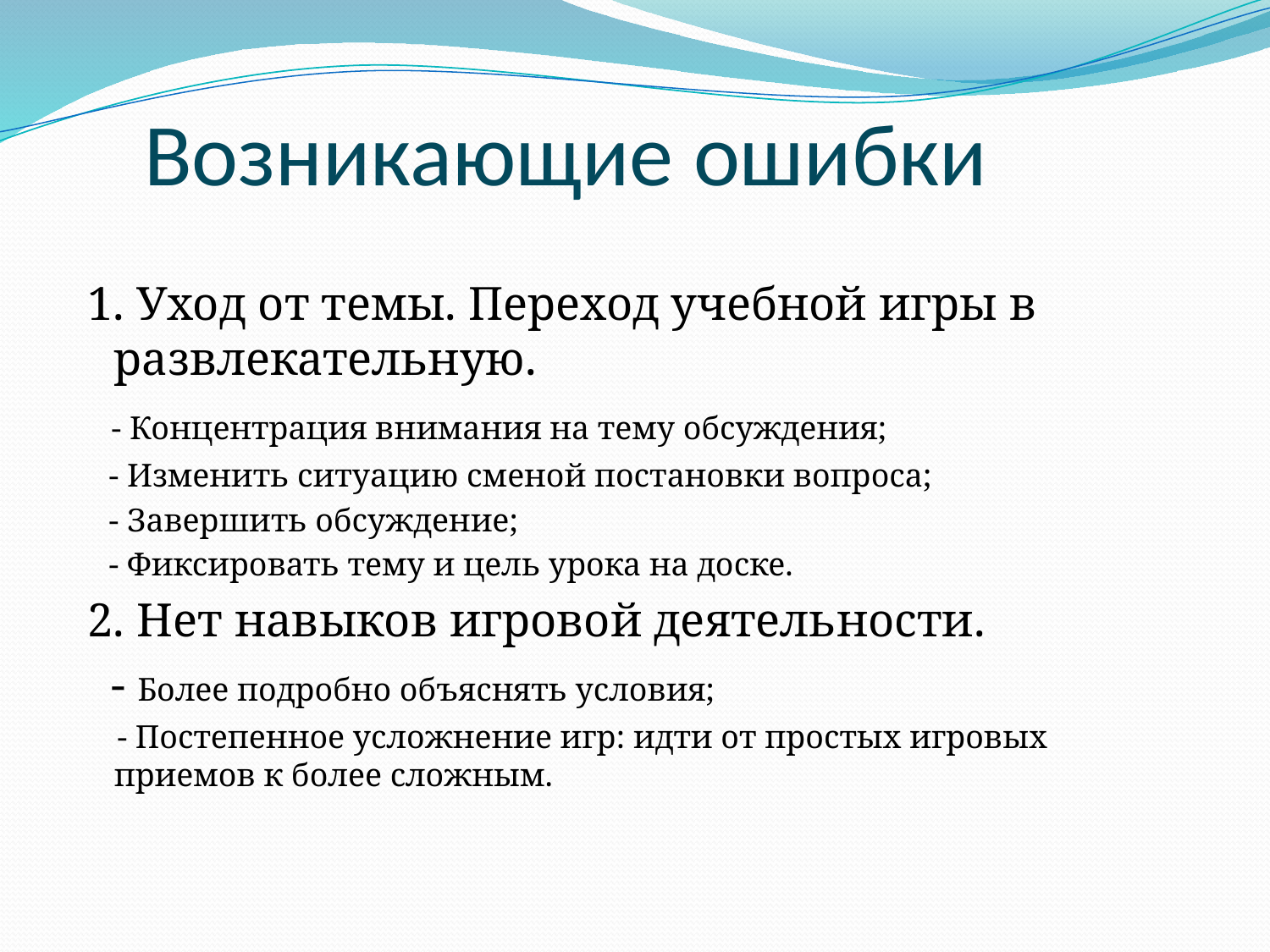

# Возникающие ошибки
 1. Уход от темы. Переход учебной игры в развлекательную.
   - Концентрация внимания на тему обсуждения;
    - Изменить ситуацию сменой постановки вопроса;
    - Завершить обсуждение;
    - Фиксировать тему и цель урока на доске.
 2. Нет навыков игровой деятельности.
   - Более подробно объяснять условия;
     - Постепенное усложнение игр: идти от простых игровых приемов к более сложным.